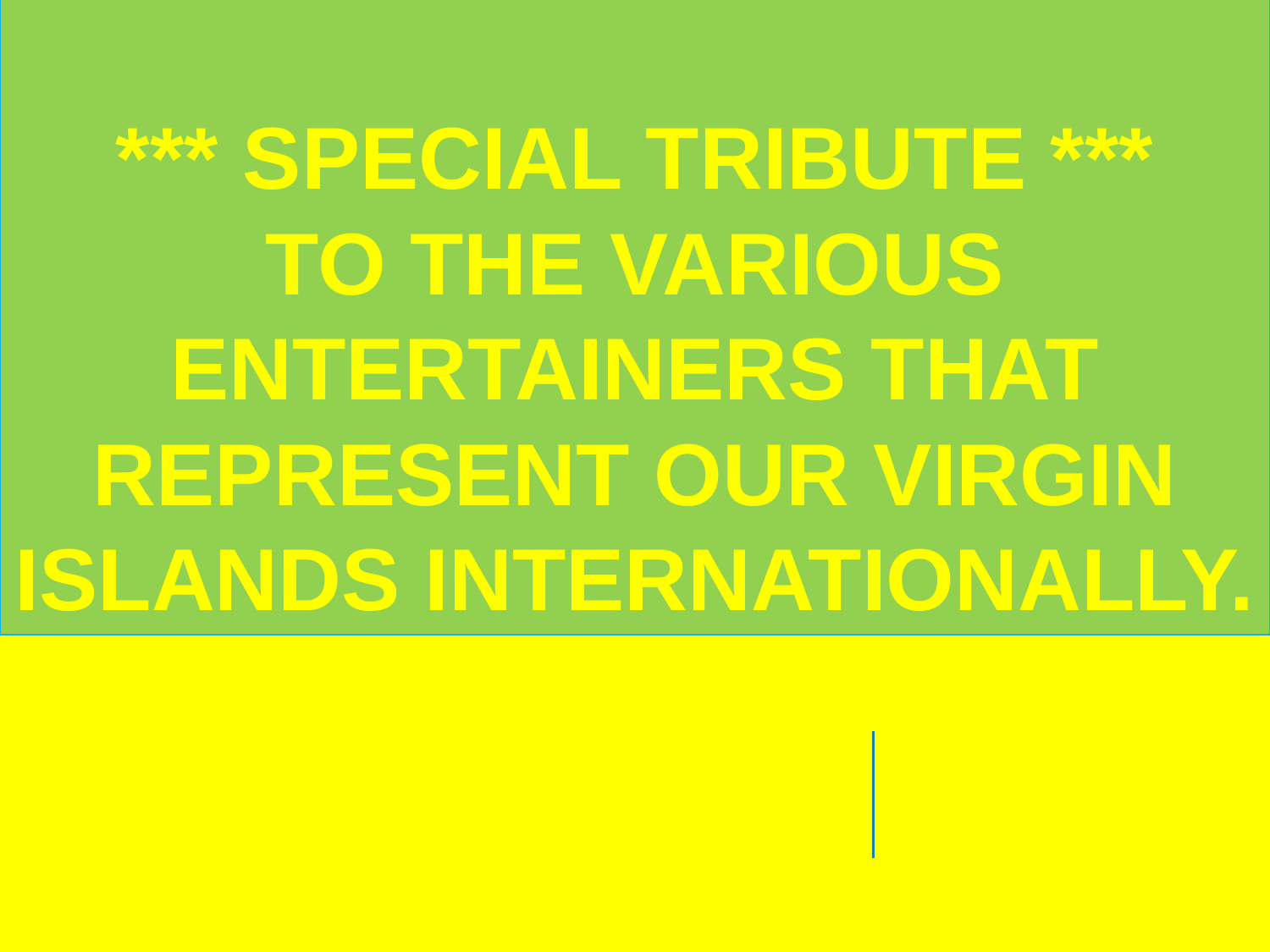

*** SPECIAL TRIBUTE ***
TO THE VARIOUS ENTERTAINERS THAT REPRESENT OUR VIRGIN ISLANDS INTERNATIONALLY.